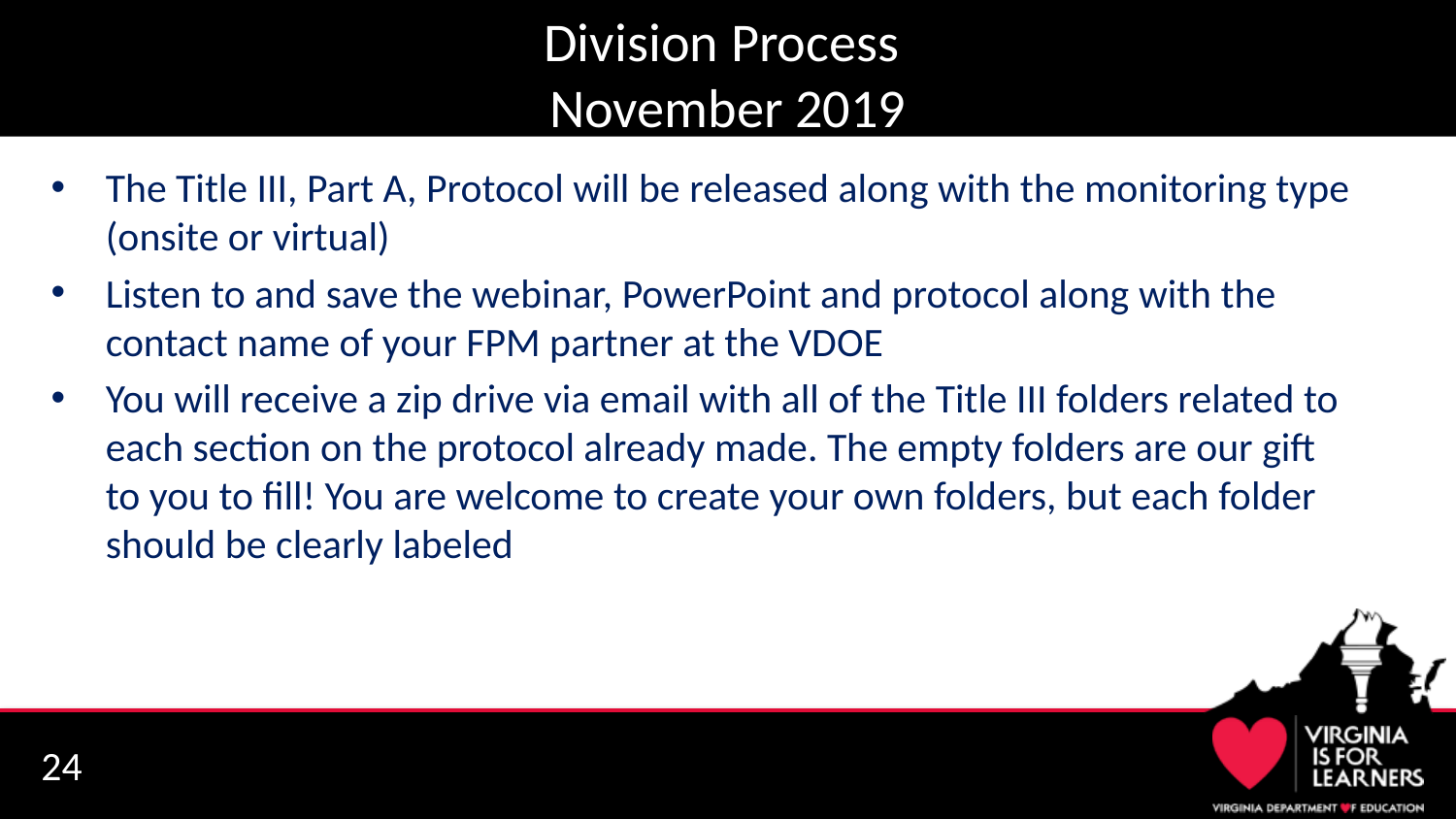

# Division Process November 2019
The Title III, Part A, Protocol will be released along with the monitoring type (onsite or virtual)
Listen to and save the webinar, PowerPoint and protocol along with the contact name of your FPM partner at the VDOE
You will receive a zip drive via email with all of the Title III folders related to each section on the protocol already made. The empty folders are our gift to you to fill! You are welcome to create your own folders, but each folder should be clearly labeled